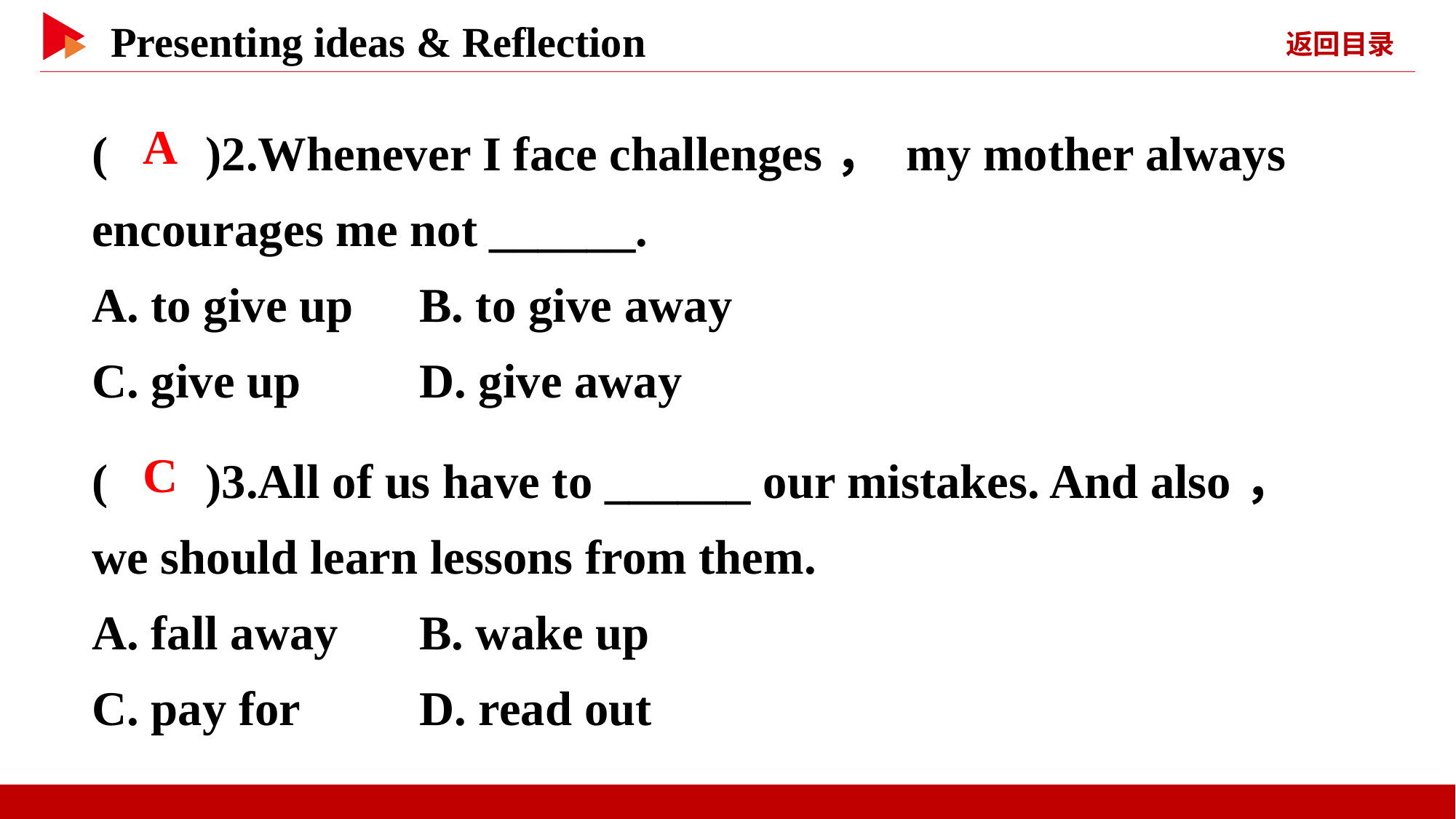

(        )2.Whenever I face challenges， my mother always encourages me not ______.
A. to give up	B. to give away
C. give up		D. give away
   A
(        )3.All of us have to ______ our mistakes. And also， we should learn lessons from them.
A. fall away	B. wake up
C. pay for		D. read out
   C